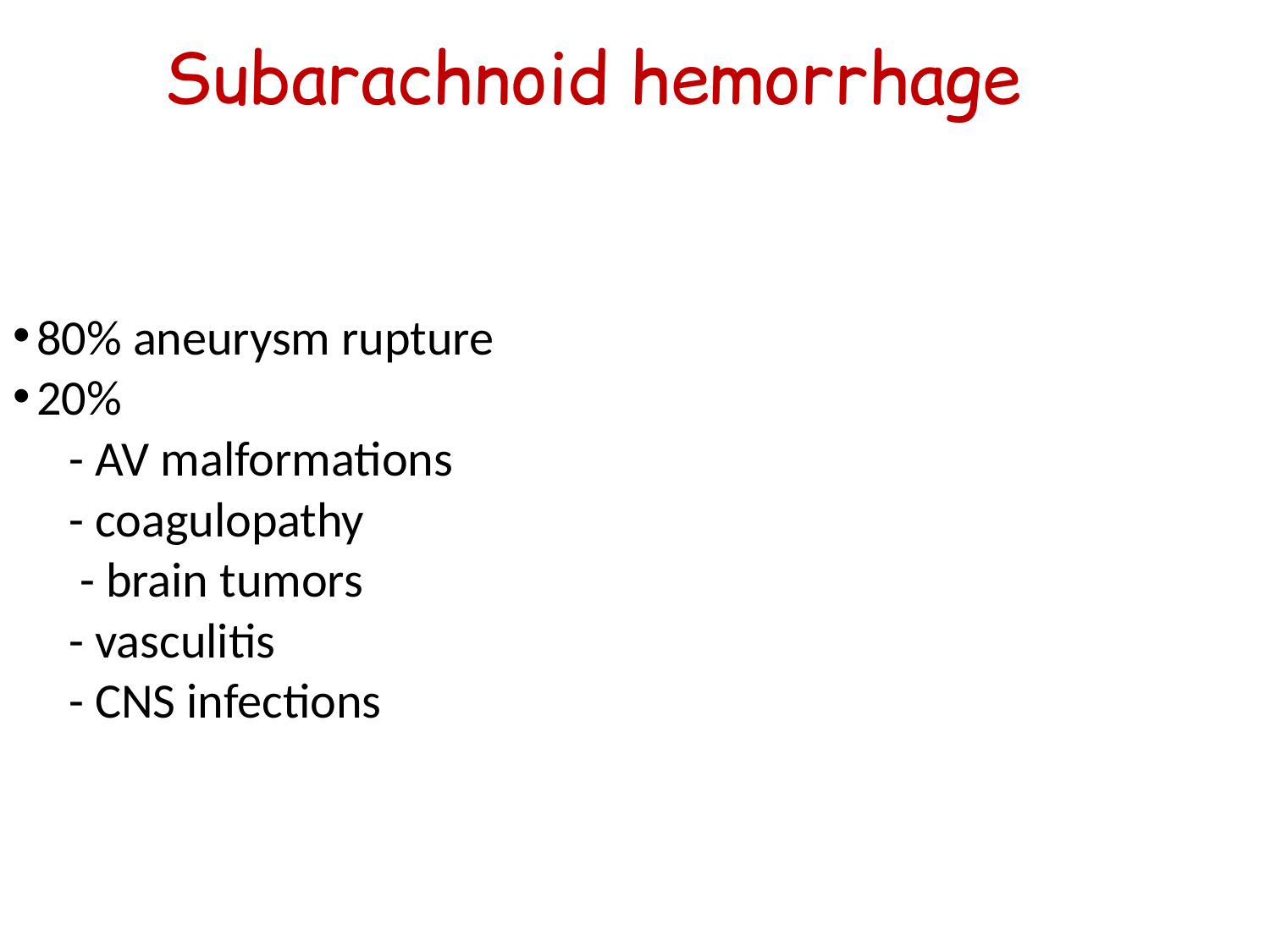

# Subarachnoid hemorrhage

80% aneurysm rupture
20%
     - AV malformations
     - coagulopathy
      - brain tumors
     - vasculitis
     - CNS infections